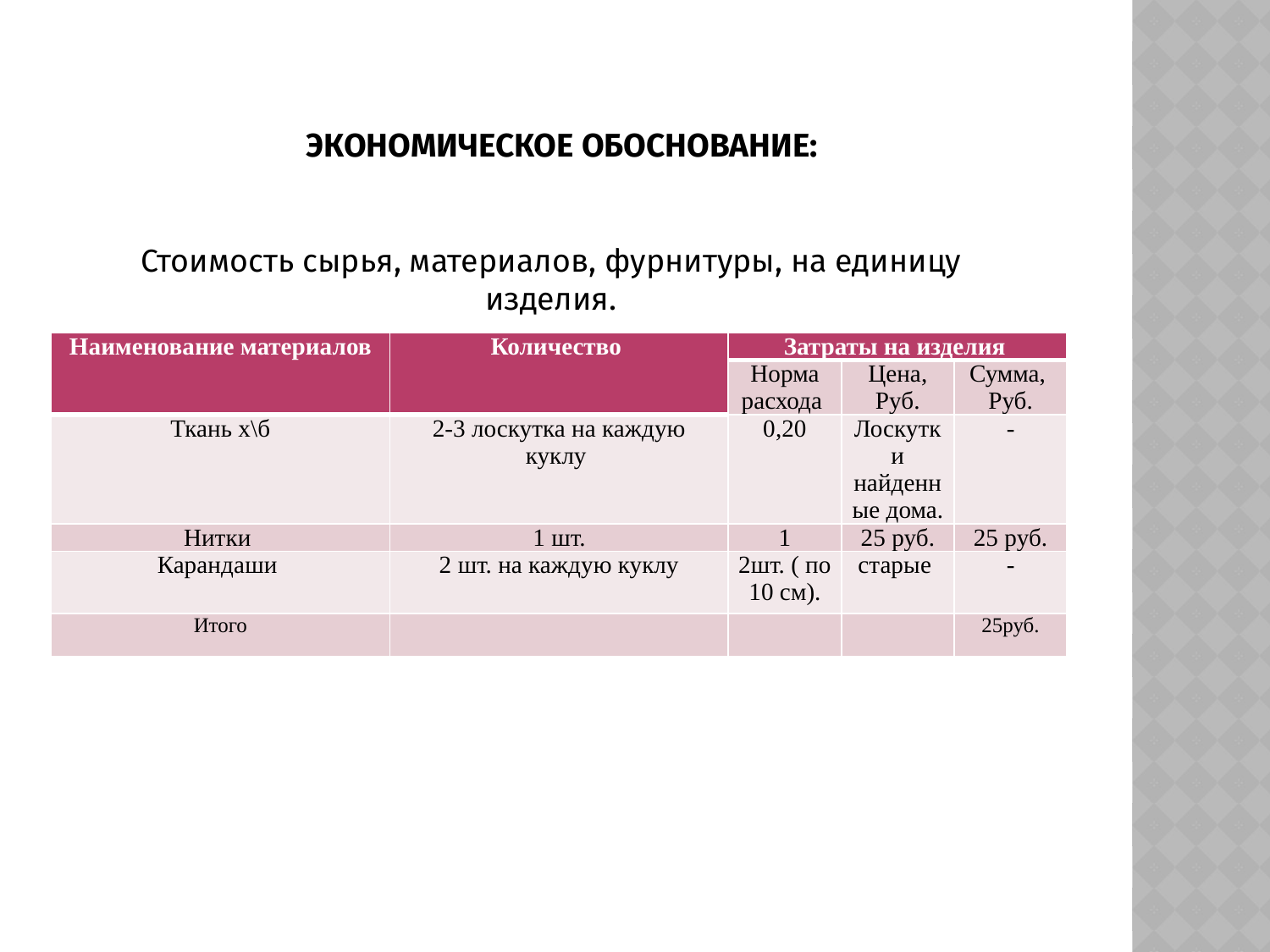

# Экономическое обоснование:
Стоимость сырья, материалов, фурнитуры, на единицу изделия.
| Наименование материалов | Количество | Затраты на изделия |  |  |
| --- | --- | --- | --- | --- |
|  |  | Норма расхода | Цена, Руб. | Сумма, Руб. |
| Ткань х\б | 2-3 лоскутка на каждую куклу | 0,20 | Лоскутки найденные дома. | - |
| Нитки | 1 шт. | 1 | 25 руб. | 25 руб. |
| Карандаши | 2 шт. на каждую куклу | 2шт. ( по 10 см). | старые | - |
| Итого |  |  |  | 25руб. |